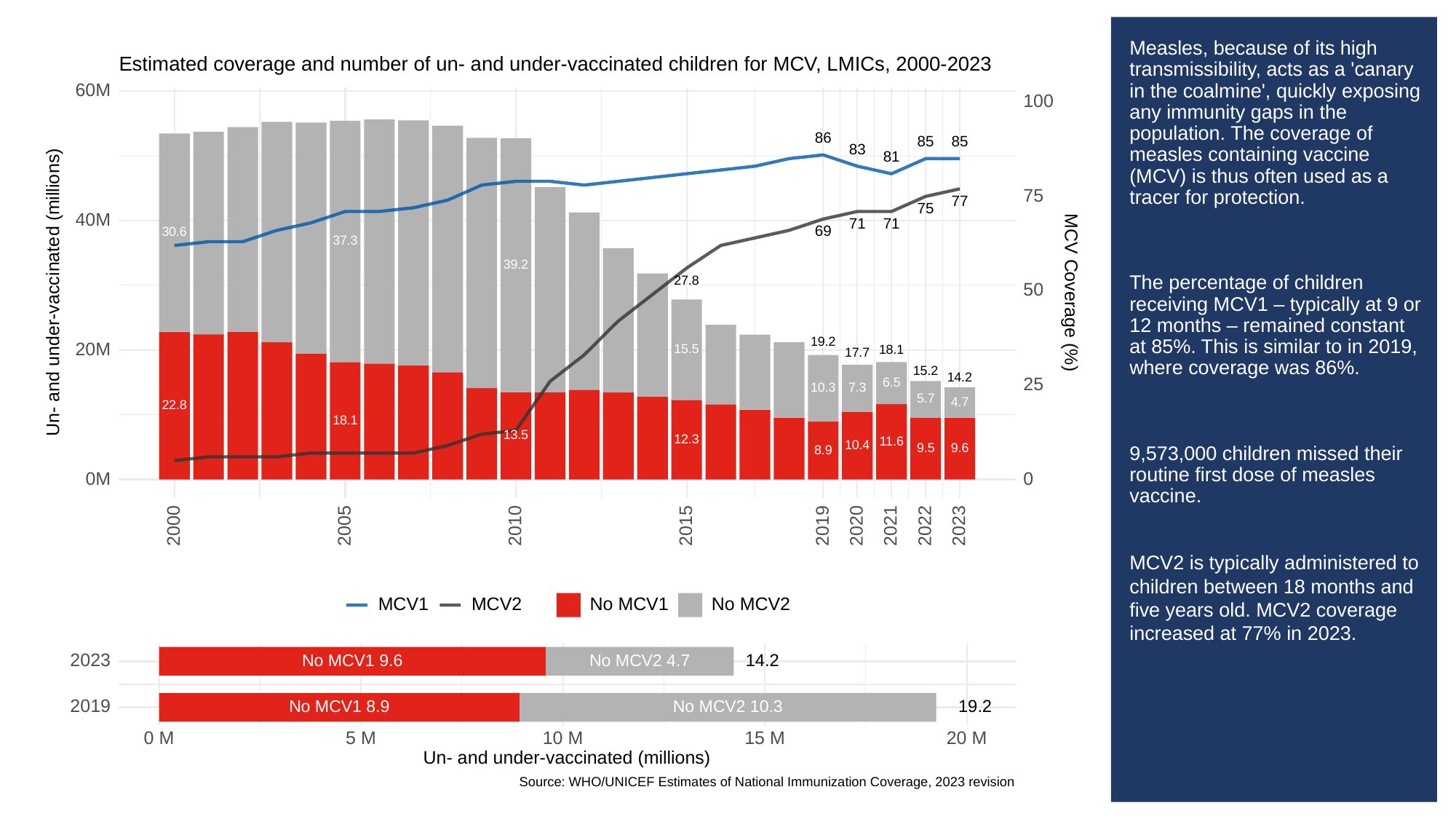

# Measles, because of its high transmissibility, acts as a 'canary in the coalmine', quickly exposing any immunity gaps in the population. The coverage of measles containing vaccine (MCV) is thus often used as a tracer for protection.

The percentage of children receiving MCV1 – typically at 9 or 12 months – remained constant at 85%. This is similar to in 2019, where coverage was 86%.

9,573,000 children missed their routine first dose of measles vaccine.

MCV2 is typically administered to children between 18 months and five years old. MCV2 coverage increased at 77% in 2023.

Estimated coverage and number of un- and under-vaccinated children for MCV, LMICs, 2000-2023
60M

100

86

85
85

83
81

75
77
75

40M
71
71

69
30.6
37.3

39.2

27.8
50
Un- and under-vaccinated (millions)
MCV Coverage (%)

19.2

20M
15.5
18.1
17.7

15.2

14.2
25
6.5

10.3
7.3

5.7

4.7

22.8

18.1

13.5
12.3
11.6
10.4
9.6
9.5
8.9
0M
0

2023
2000
2005
2010
2015
2019
2020
2021
2022

MCV1
MCV2
No MCV1
No MCV2

2023
No MCV1 9.6
No MCV2 4.7
14.2

2019
19.2
No MCV2 10.3
No MCV1 8.9

0 M
10 M
15 M
20 M
5 M
Un- and under-vaccinated (millions)
Source: WHO/UNICEF Estimates of National Immunization Coverage, 2023 revision